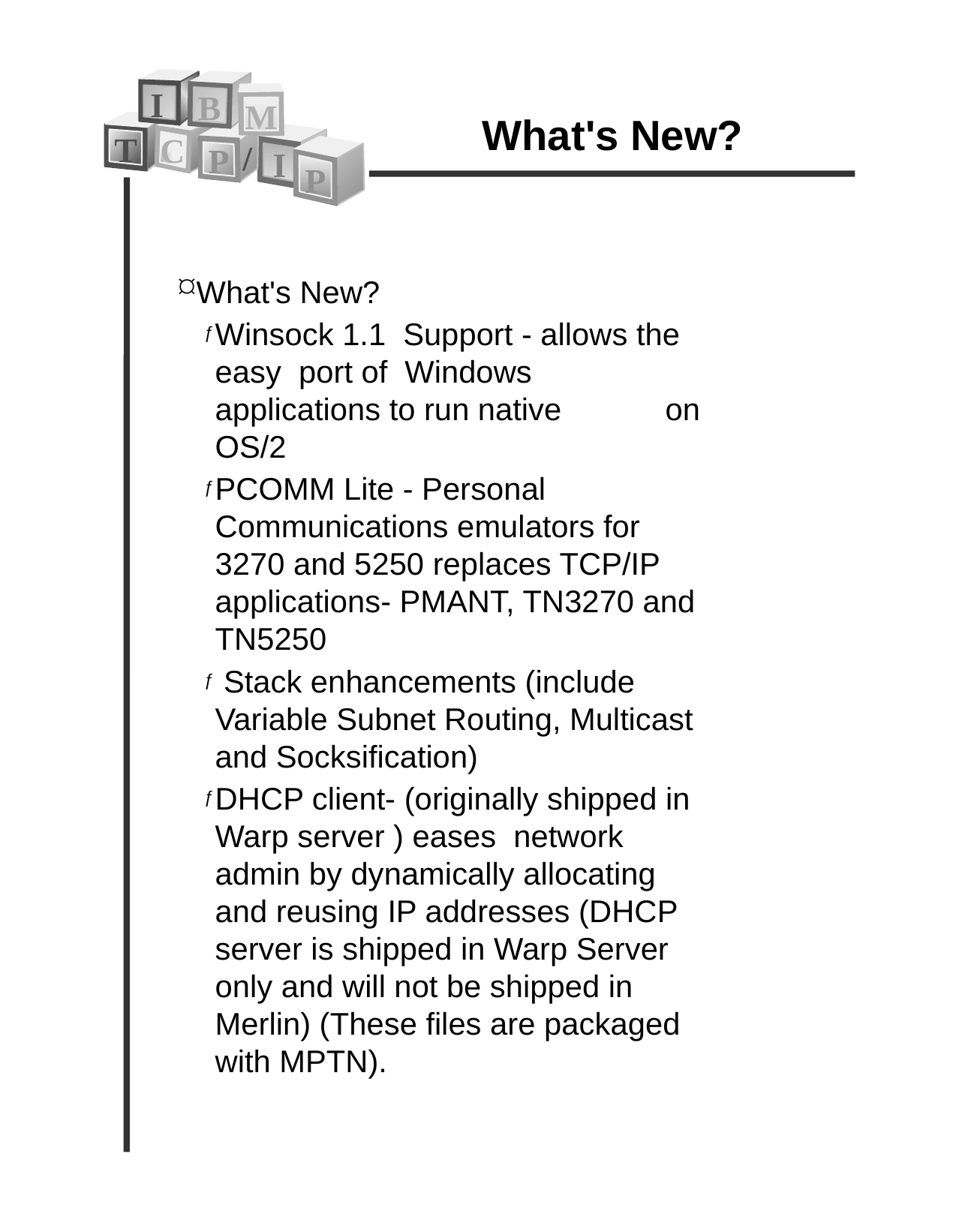

What's New?

I

B

M

T
C

/

P

I

P

What's New?
Winsock 1.1  Support - allows the easy  port of  Windows  applications to run native 	on OS/2
PCOMM Lite - Personal Communications emulators for 3270 and 5250 replaces TCP/IP applications- PMANT, TN3270 and TN5250
 Stack enhancements (include Variable Subnet Routing, Multicast and Socksification)
DHCP client- (originally shipped in Warp server ) eases  network admin by dynamically allocating and reusing IP addresses (DHCP server is shipped in Warp Server only and will not be shipped in Merlin) (These files are packaged with MPTN).